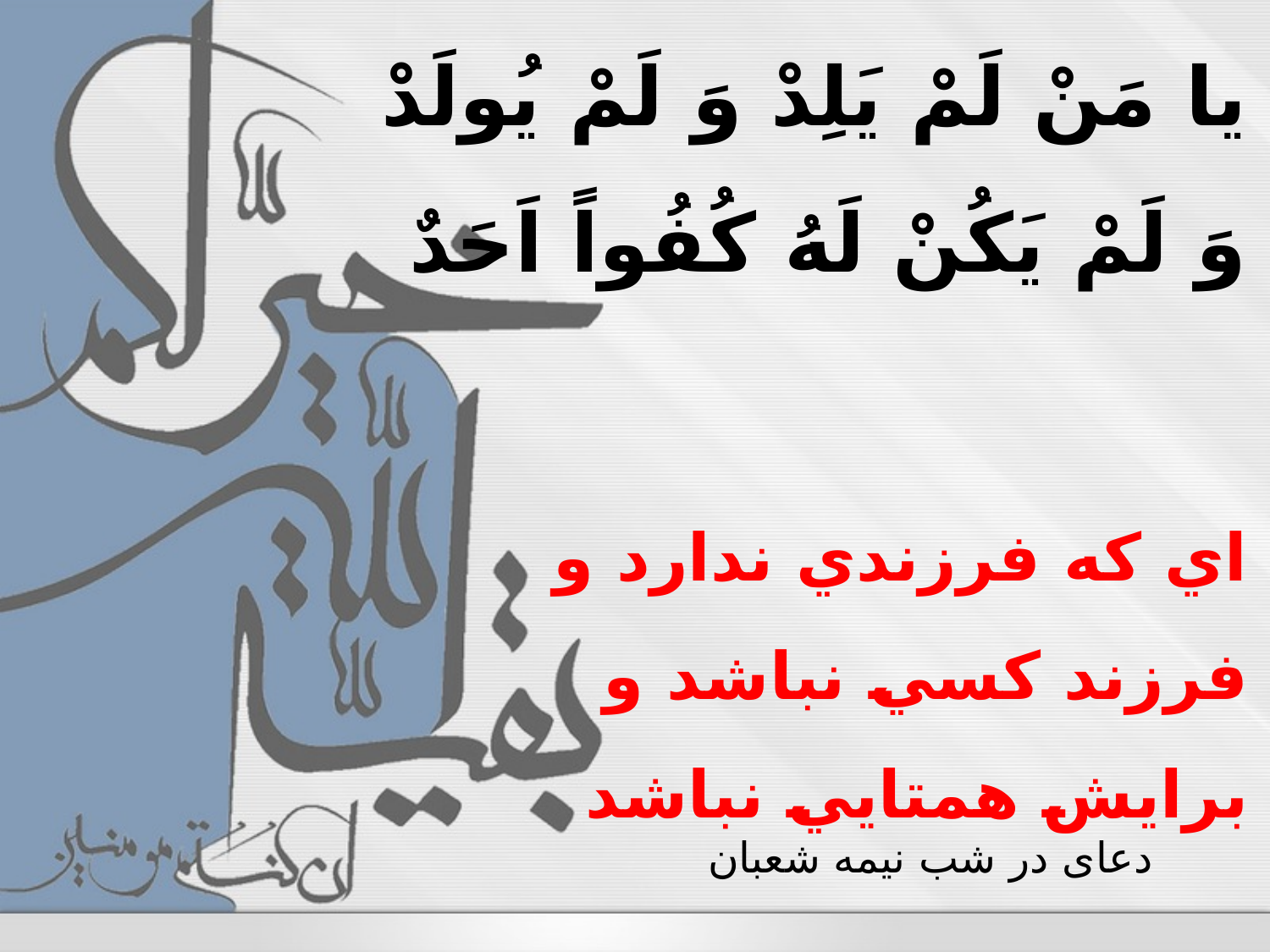

يا مَنْ لَمْ يَلِدْ وَ لَمْ يُولَدْ
وَ لَمْ يَکُنْ لَهُ کُفُواً اَحَدٌ
اي که فرزندي ندارد و فرزند کسي نباشد و برایش همتایي نباشد